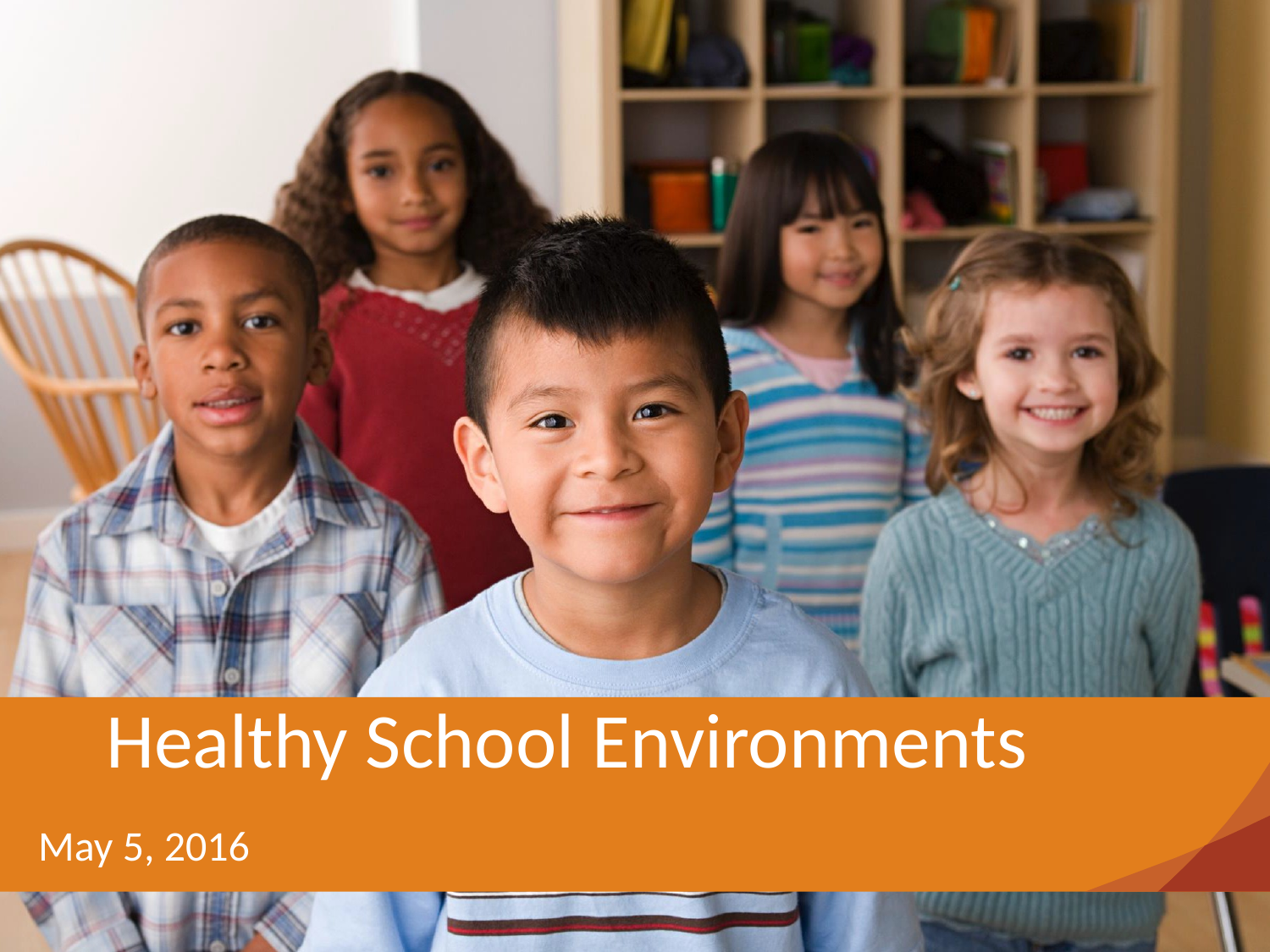

# Healthy School Environments
May 5, 2016